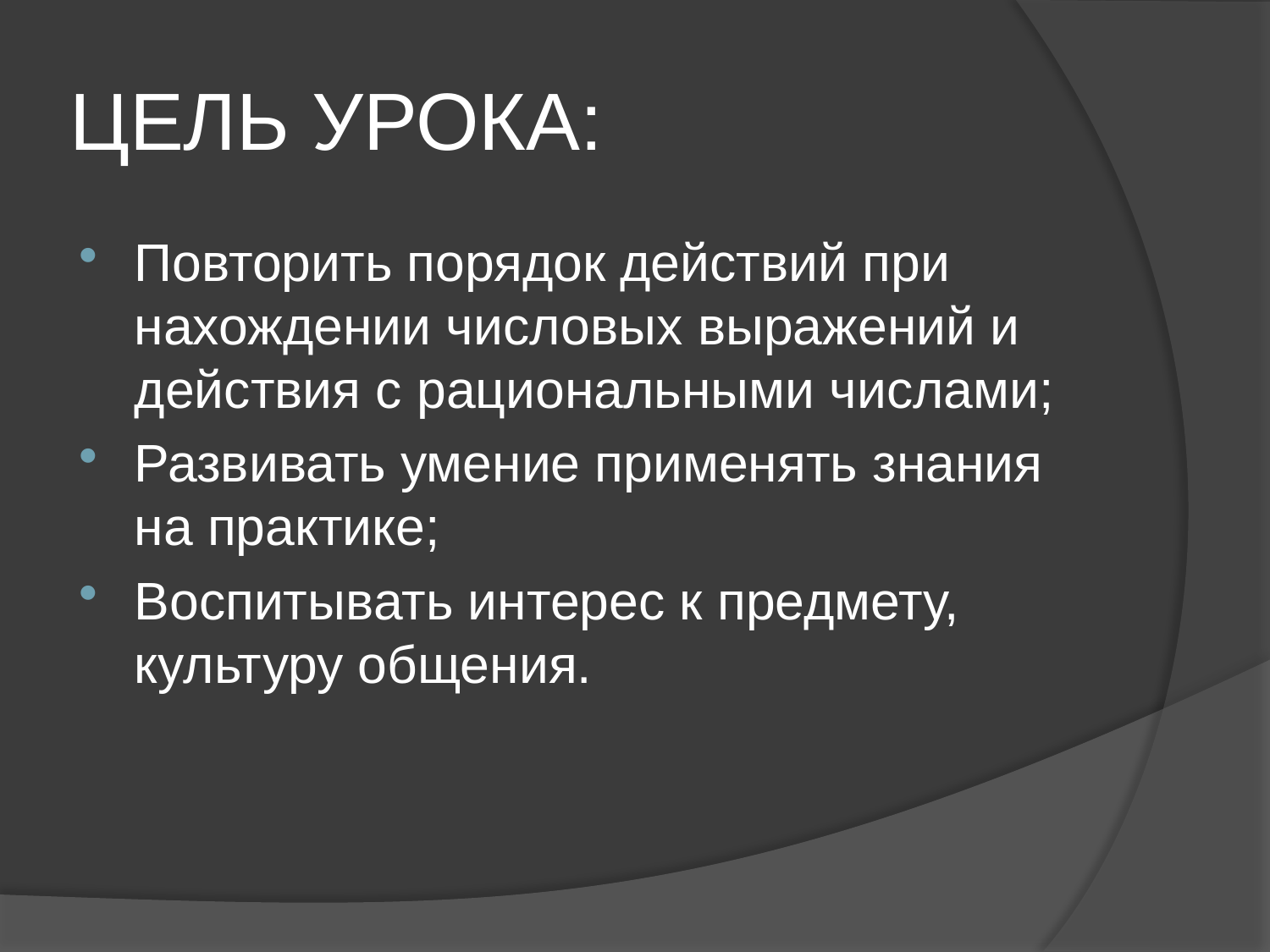

# ЦЕЛЬ УРОКА:
Повторить порядок действий при нахождении числовых выражений и действия с рациональными числами;
Развивать умение применять знания на практике;
Воспитывать интерес к предмету, культуру общения.